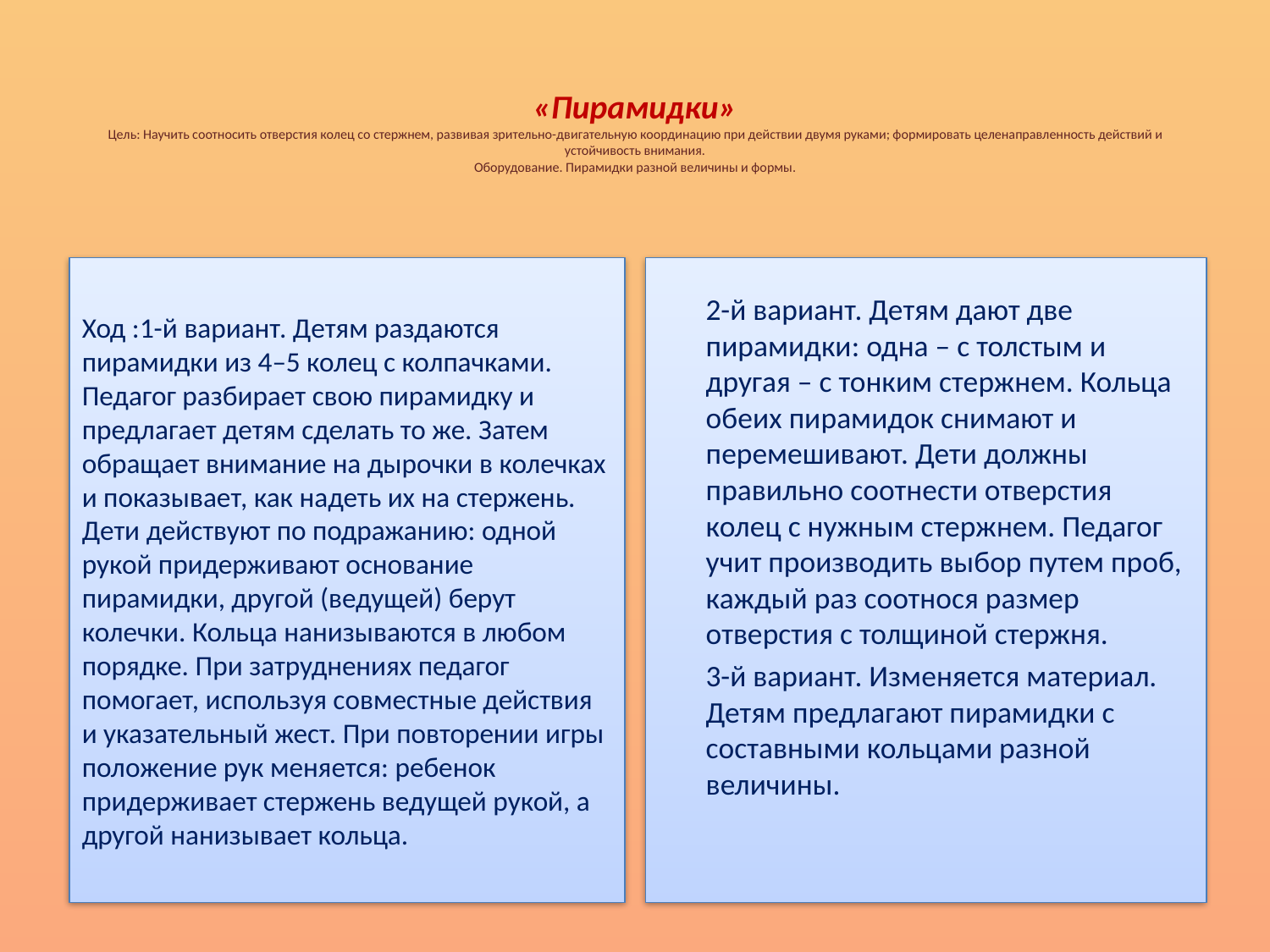

# «Пирамидки» Цель: Научить соотносить отверстия колец со стержнем, развивая зрительно-двигательную координацию при действии двумя руками; формировать целенаправленность действий и устойчивость внимания. Оборудование. Пирамидки разной величины и формы.

Ход :1-й вариант. Детям раздаются пирамидки из 4–5 колец с колпачками. Педагог разбирает свою пирамидку и предлагает детям сделать то же. Затем обращает внимание на дырочки в колечках и показывает, как надеть их на стержень. Дети действуют по подражанию: одной рукой придерживают основание пирамидки, другой (ведущей) берут колечки. Кольца нанизываются в любом порядке. При затруднениях педагог помогает, используя совместные действия и указательный жест. При повторении игры положение рук меняется: ребенок придерживает стержень ведущей рукой, а другой нанизывает кольца.
       2-й вариант. Детям дают две пирамидки: одна – с толстым и другая – с тонким стержнем. Кольца обеих пирамидок снимают и перемешивают. Дети должны правильно соотнести отверстия колец с нужным стержнем. Педагог учит производить выбор путем проб, каждый раз соотнося размер отверстия с толщиной стержня.
       3-й вариант. Изменяется материал. Детям предлагают пирамидки с составными кольцами разной величины.